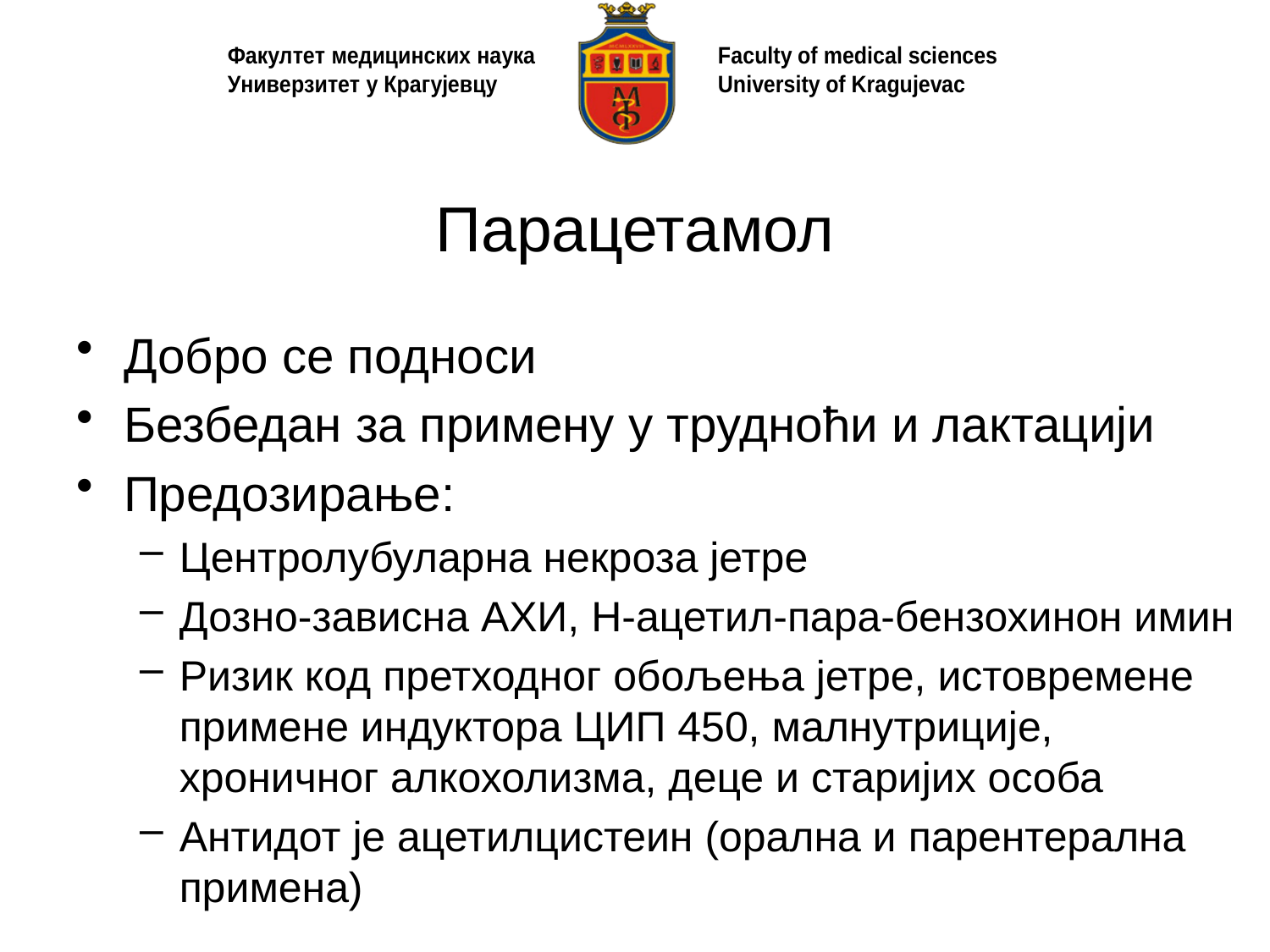

# Парацетамол
Добро се подноси
Безбедан за примену у трудноћи и лактацији
Предозирање:
Центролубуларна некроза јетре
Дозно-зависна АХИ, Н-ацетил-пара-бензохинон имин
Ризик код претходног обољења јетре, истовремене примене индуктора ЦИП 450, малнутриције, хроничног алкохолизма, деце и старијих особа
Антидот је ацетилцистеин (орална и парентерална примена)